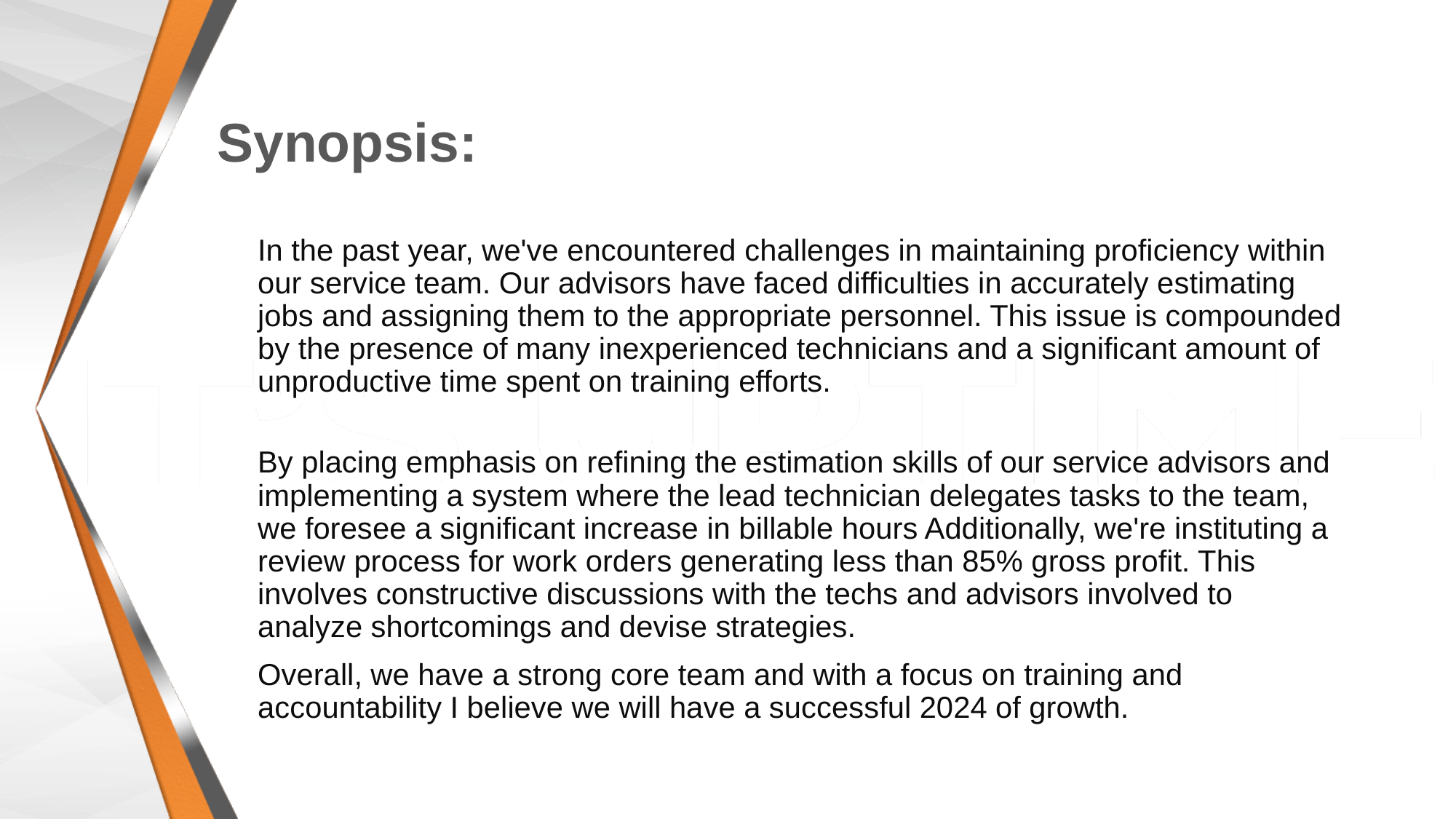

# Synopsis:
In the past year, we've encountered challenges in maintaining proficiency within our service team. Our advisors have faced difficulties in accurately estimating jobs and assigning them to the appropriate personnel. This issue is compounded by the presence of many inexperienced technicians and a significant amount of unproductive time spent on training efforts.
By placing emphasis on refining the estimation skills of our service advisors and implementing a system where the lead technician delegates tasks to the team, we foresee a significant increase in billable hours Additionally, we're instituting a review process for work orders generating less than 85% gross profit. This involves constructive discussions with the techs and advisors involved to analyze shortcomings and devise strategies.
Overall, we have a strong core team and with a focus on training and accountability I believe we will have a successful 2024 of growth.